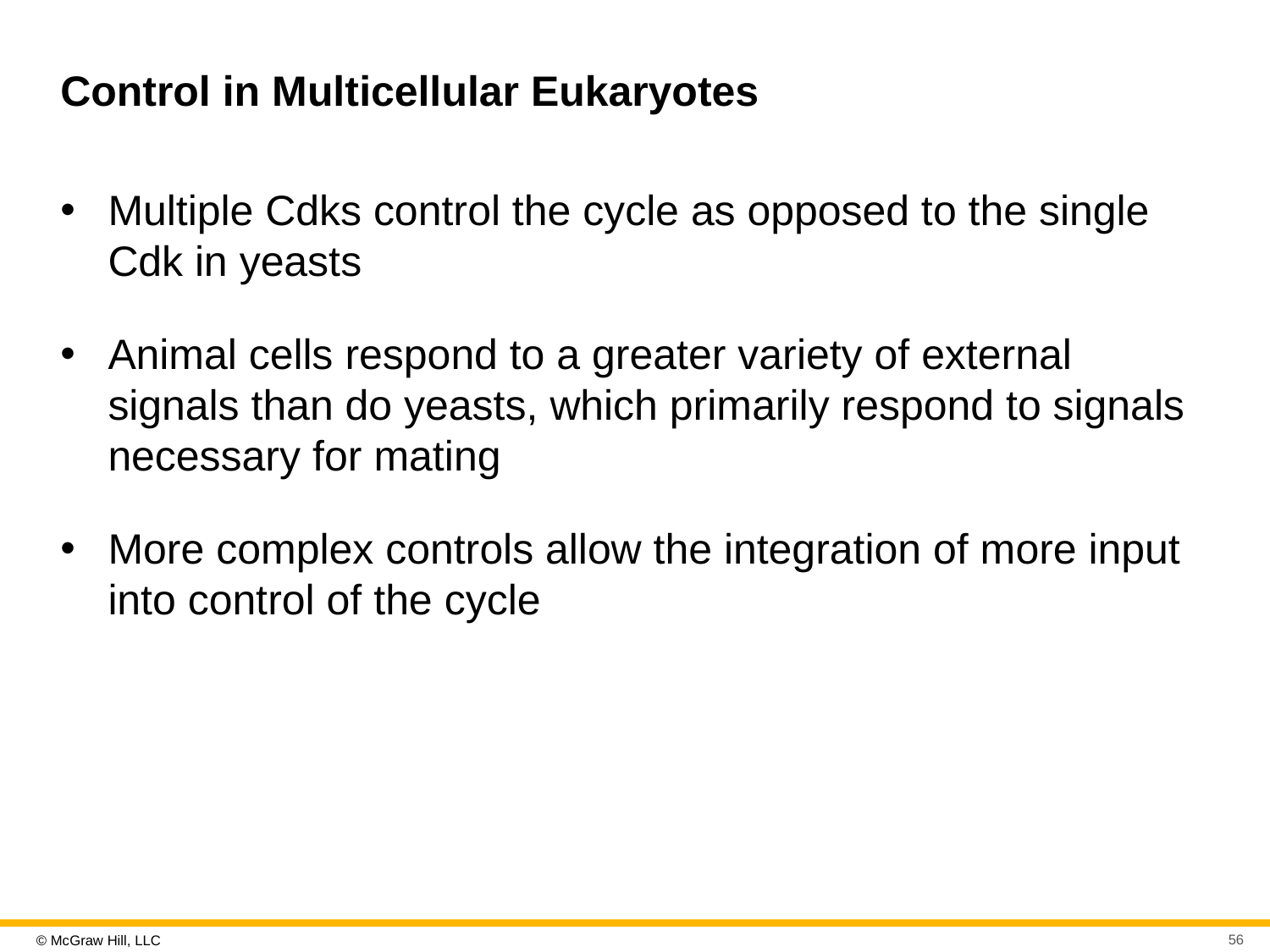

# Control in Multicellular Eukaryotes
Multiple Cdks control the cycle as opposed to the single Cdk in yeasts
Animal cells respond to a greater variety of external signals than do yeasts, which primarily respond to signals necessary for mating
More complex controls allow the integration of more input into control of the cycle
56